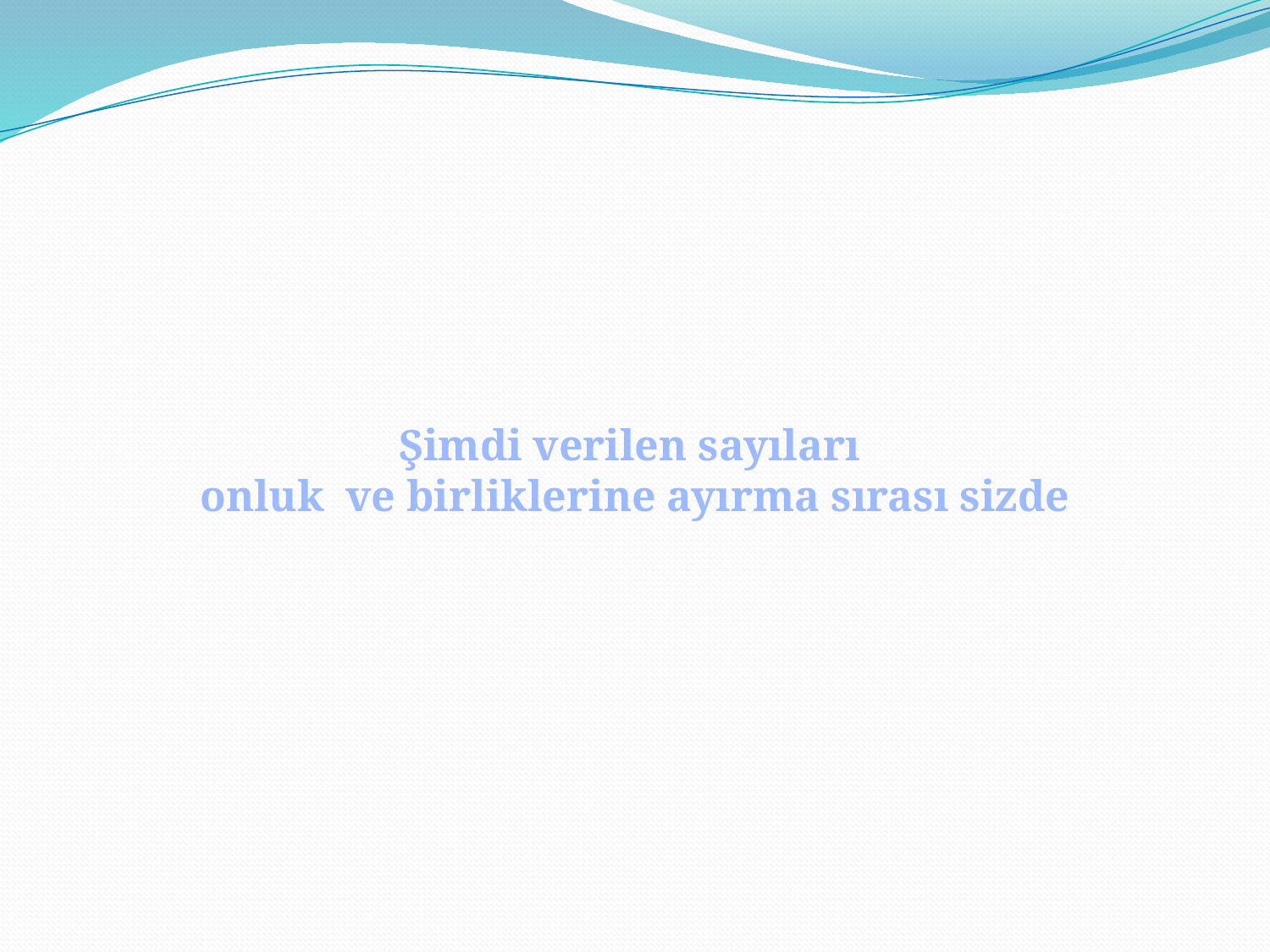

Şimdi verilen sayıları
onluk  ve birliklerine ayırma sırası sizde